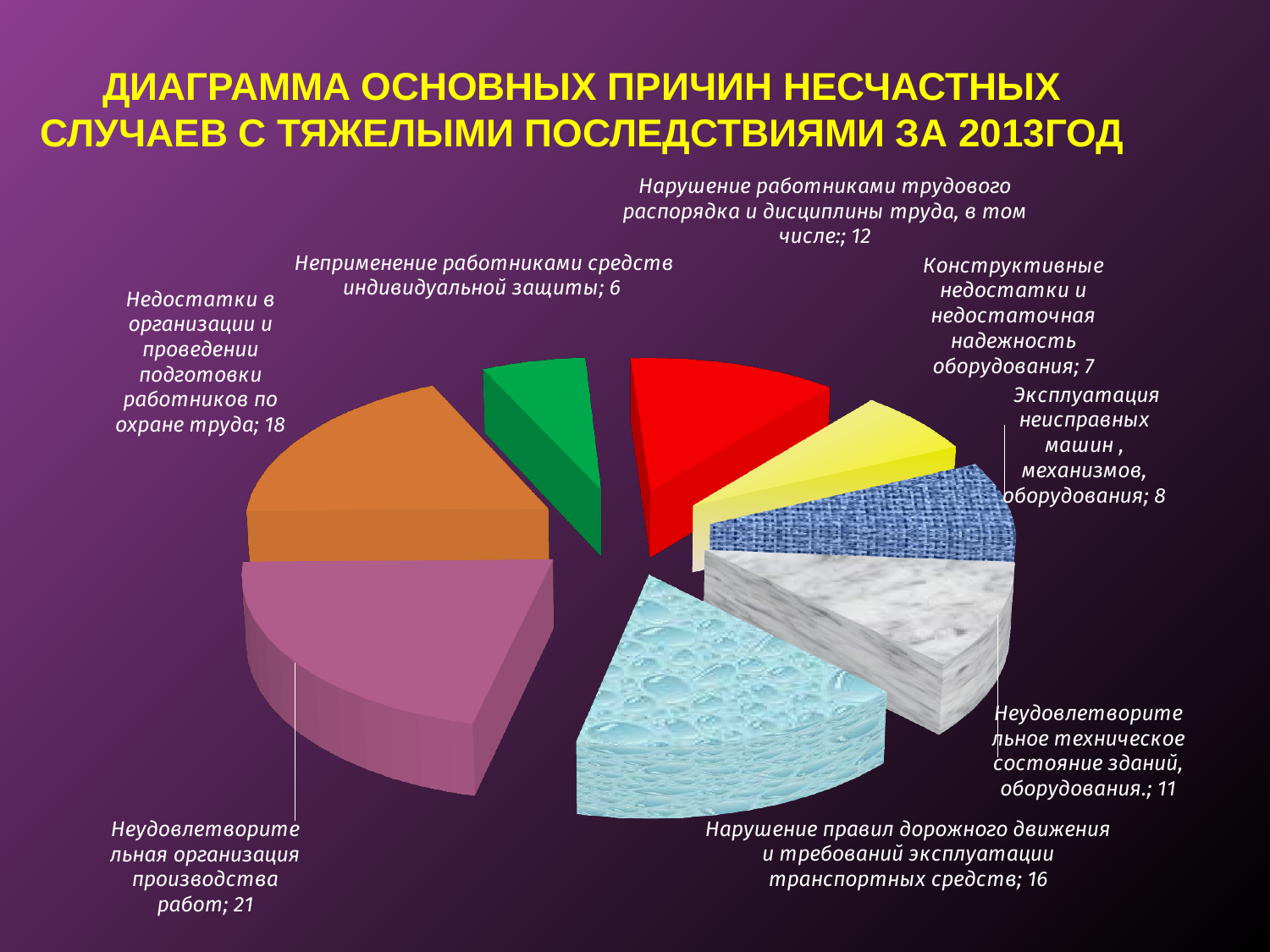

Диаграмма основных причин несчастных случаев с тяжелыми последствиями за 2013год

[unsupported chart]